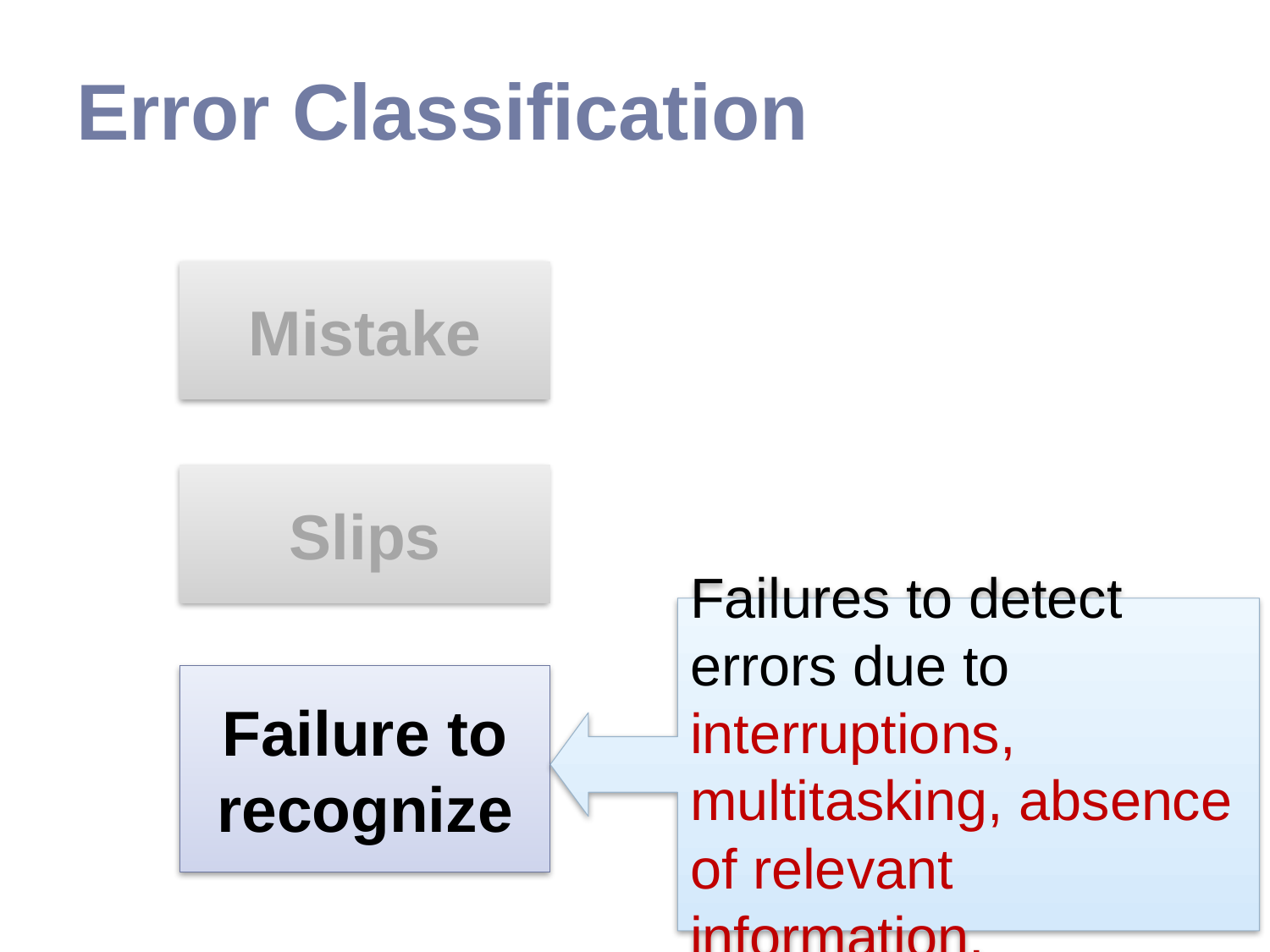

# Error Classification
Mistake
Slips
Failures to detect errors due to interruptions, multitasking, absence of relevant information.
Failure to recognize